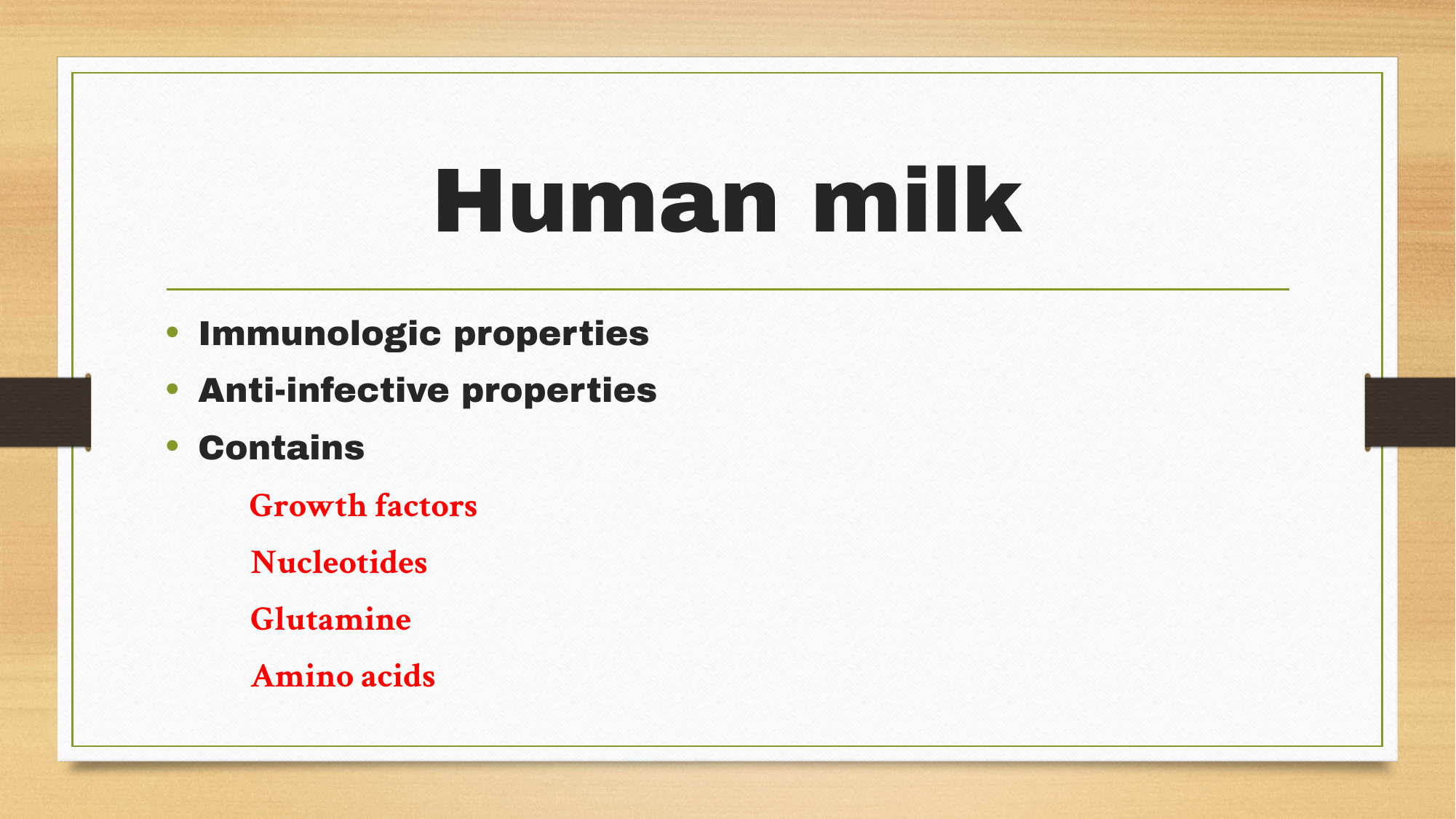

# Human milk
Immunologic properties
Anti-infective properties
Contains
           Growth factors
            Nucleotides
            Glutamine
            Amino acids